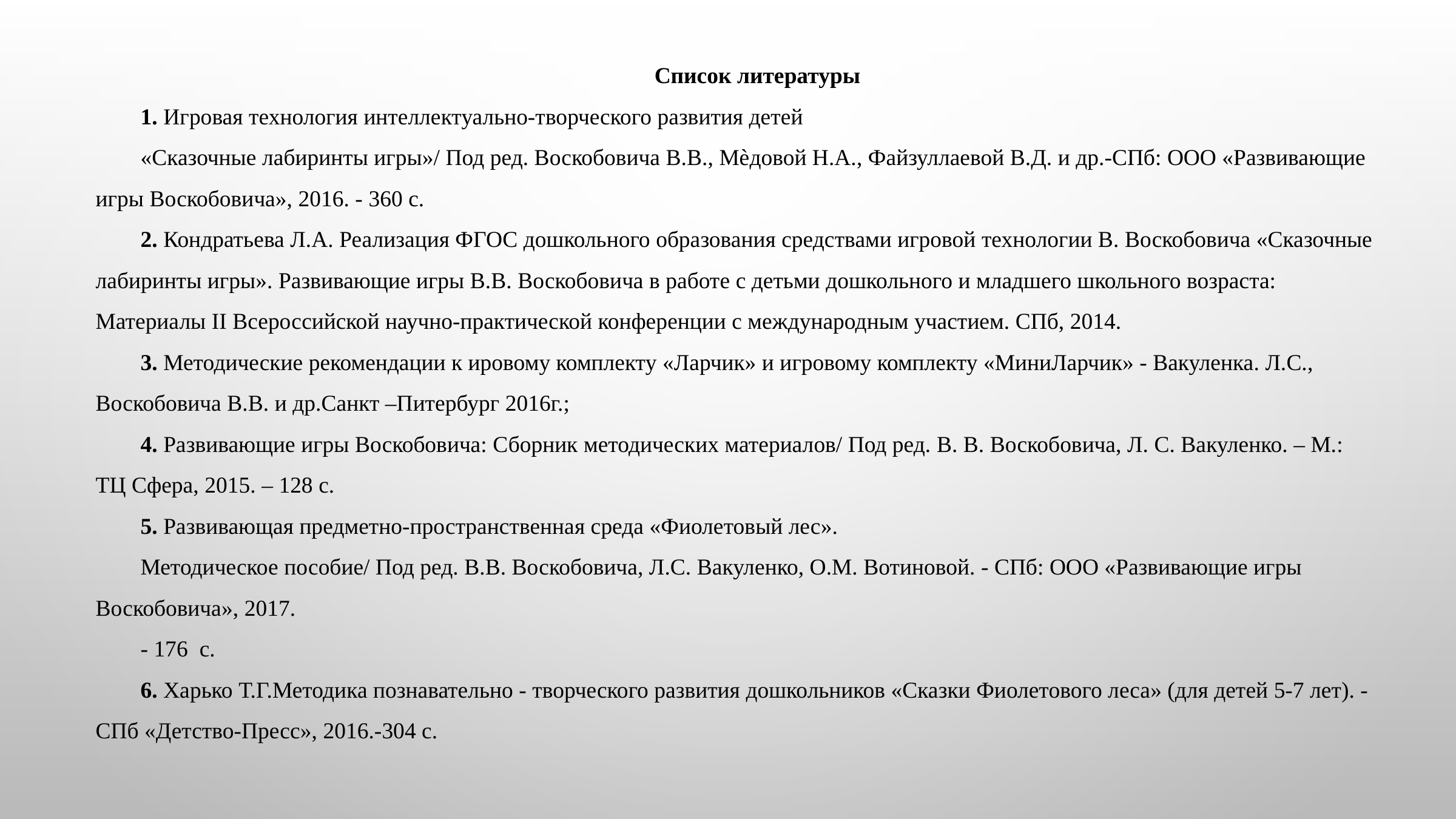

Список литературы
1. Игровая технология интеллектуально-творческого развития детей
«Сказочные лабиринты игры»/ Под ред. Воскобовича В.В., Мѐдовой Н.А., Файзуллаевой В.Д. и др.-СПб: ООО «Развивающие игры Воскобовича», 2016. - 360 с.
2. Кондратьева Л.А. Реализация ФГОС дошкольного образования средствами игровой технологии В. Воскобовича «Сказочные лабиринты игры». Развивающие игры В.В. Воскобовича в работе с детьми дошкольного и младшего школьного возраста: Материалы II Всероссийской научно-практической конференции с международным участием. СПб, 2014.
3. Методические рекомендации к ировому комплекту «Ларчик» и игровому комплекту «МиниЛарчик» - Вакуленка. Л.С., Воскобовича В.В. и др.Санкт –Питербург 2016г.;
4. Развивающие игры Воскобовича: Сборник методических материалов/ Под ред. В. В. Воскобовича, Л. С. Вакуленко. – М.: ТЦ Сфера, 2015. – 128 с.
5. Развивающая предметно-пространственная среда «Фиолетовый лес».
Методическое пособие/ Под ред. В.В. Воскобовича, Л.С. Вакуленко, О.М. Вотиновой. - СПб: ООО «Развивающие игры Воскобовича», 2017.
- 176  с.
6. Харько Т.Г.Методика познавательно - творческого развития дошкольников «Сказки Фиолетового леса» (для детей 5-7 лет). - СПб «Детство-Пресс», 2016.-304 с.